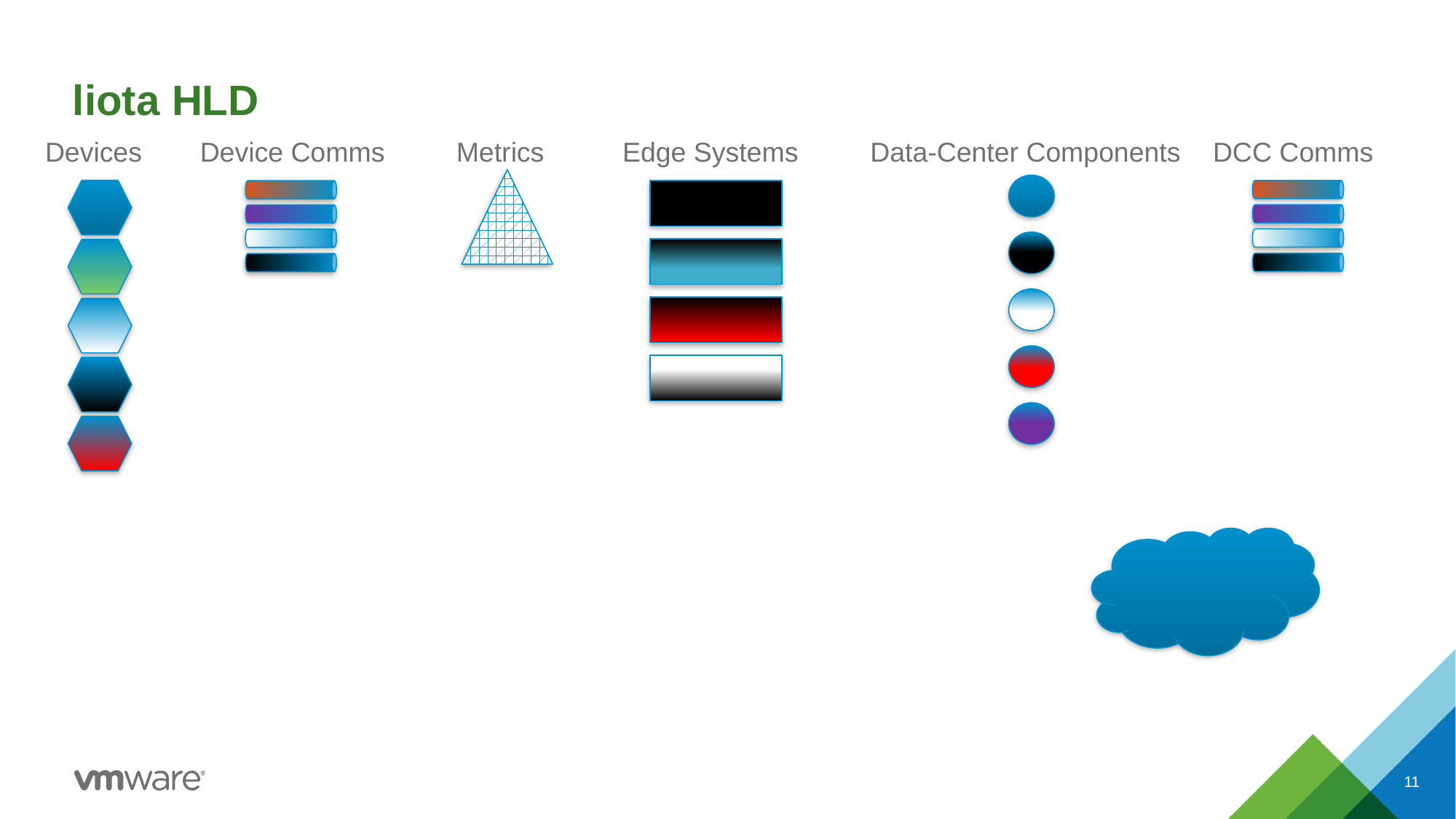

# liota HLD
Devices
Device Comms
Metrics
Edge Systems
Data-Center Components
DCC Comms

11